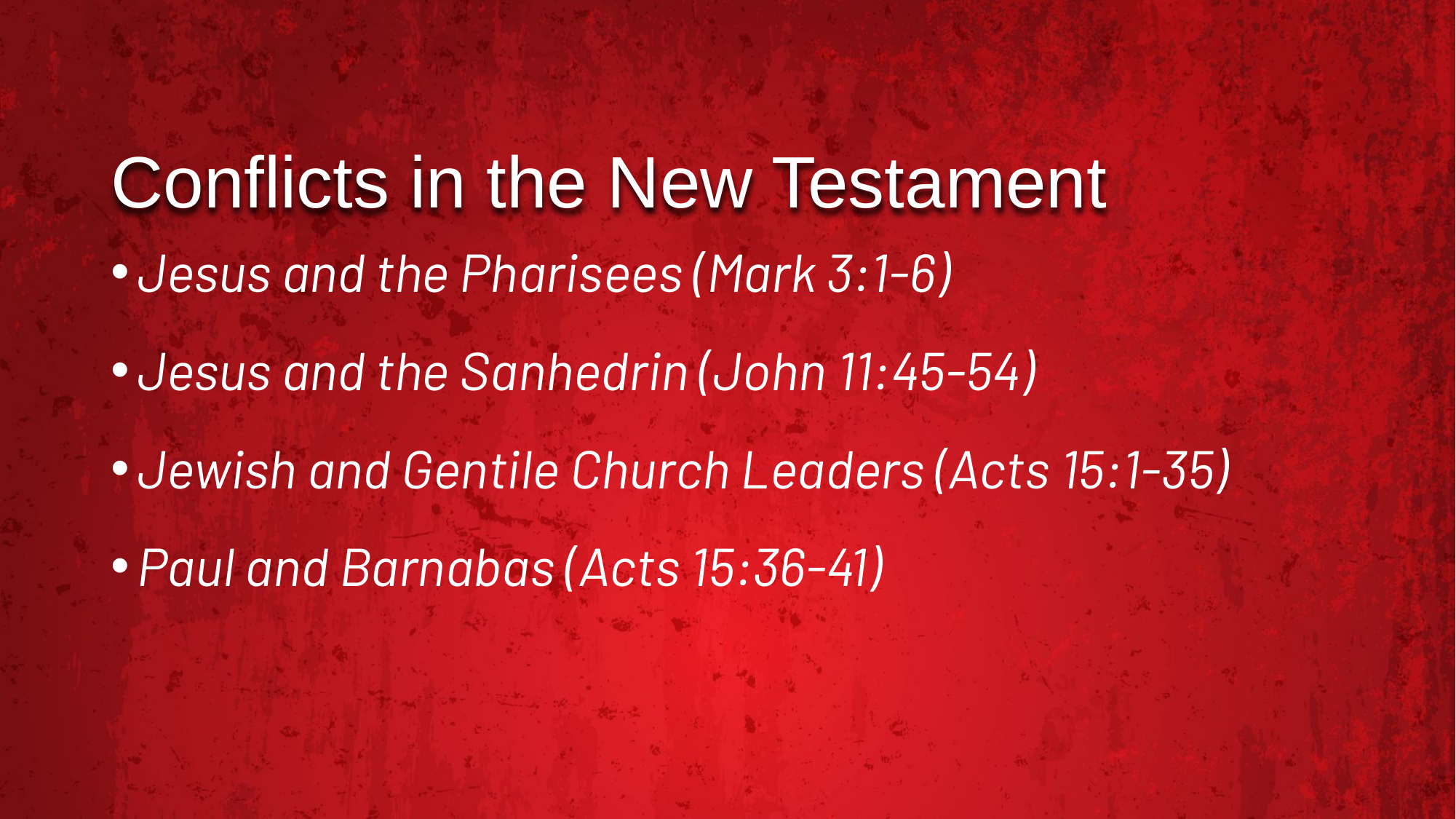

# Conflicts in the New Testament
Jesus and the Pharisees (Mark 3:1-6)
Jesus and the Sanhedrin (John 11:45-54)
Jewish and Gentile Church Leaders (Acts 15:1-35)
Paul and Barnabas (Acts 15:36-41)